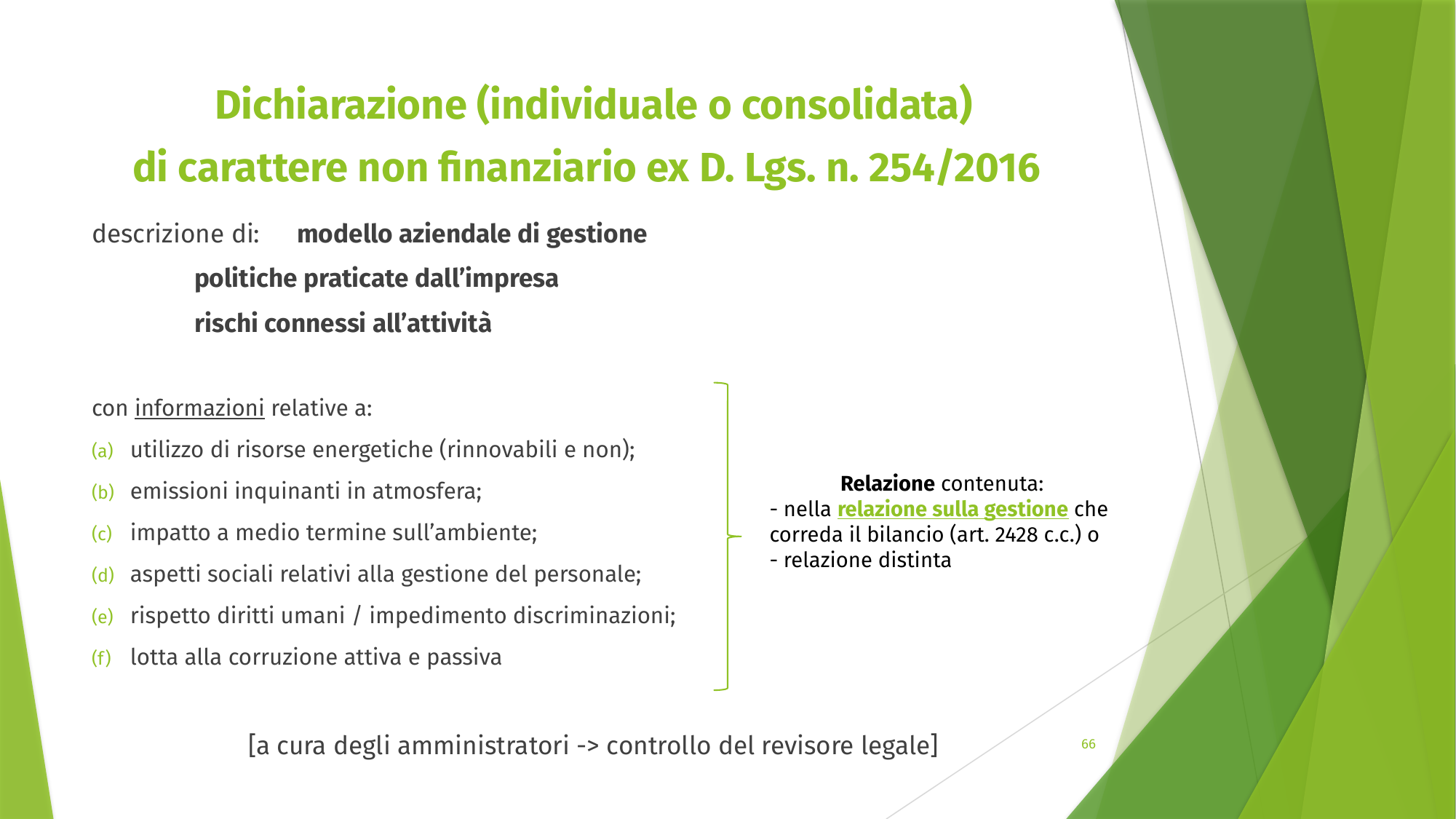

# Dichiarazione (individuale o consolidata) di carattere non finanziario ex D. Lgs. n. 254/2016
descrizione di:	modello aziendale di gestione
				politiche praticate dall’impresa
				rischi connessi all’attività

con informazioni relative a:
utilizzo di risorse energetiche (rinnovabili e non);
emissioni inquinanti in atmosfera;
impatto a medio termine sull’ambiente;
aspetti sociali relativi alla gestione del personale;
rispetto diritti umani / impedimento discriminazioni;
lotta alla corruzione attiva e passiva

[a cura degli amministratori -> controllo del revisore legale]

Relazione contenuta:
- nella relazione sulla gestione che correda il bilancio (art. 2428 c.c.) o
- relazione distinta
66